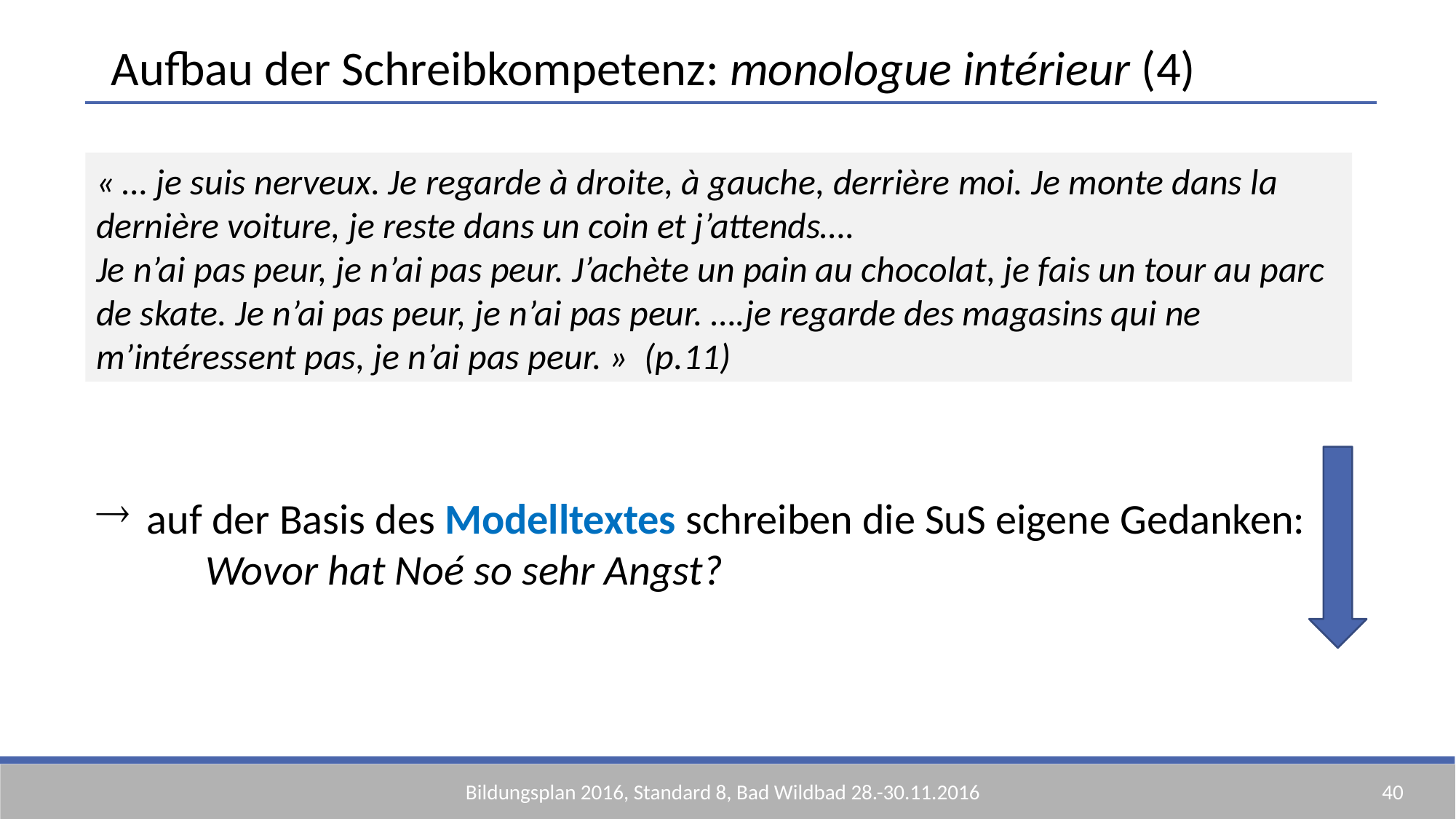

Aufbau der Schreibkompetenz: monologue intérieur (4)
« … je suis nerveux. Je regarde à droite, à gauche, derrière moi. Je monte dans la dernière voiture, je reste dans un coin et j’attends….
Je n’ai pas peur, je n’ai pas peur. J’achète un pain au chocolat, je fais un tour au parc de skate. Je n’ai pas peur, je n’ai pas peur. ….je regarde des magasins qui ne m’intéressent pas, je n’ai pas peur. »  (p.11)

 auf der Basis des Modelltextes schreiben die SuS eigene Gedanken:
	Wovor hat Noé so sehr Angst?